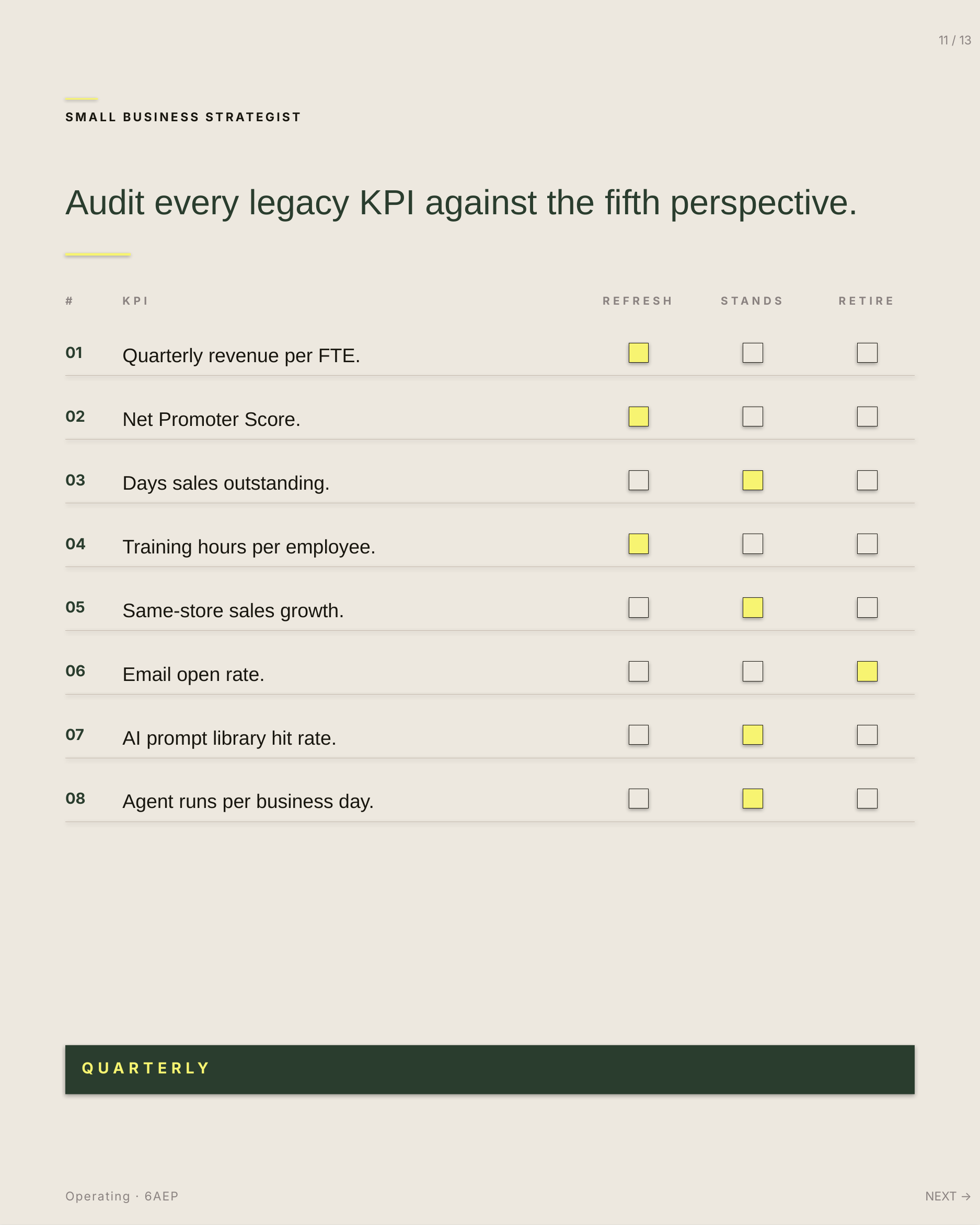

11 / 13

SMALL BUSINESS STRATEGIST
Audit every legacy KPI against the fifth perspective.

#
KPI
REFRESH
STANDS
RETIRE
01
Quarterly revenue per FTE.

02
Net Promoter Score.

03
Days sales outstanding.

04
Training hours per employee.

05
Same-store sales growth.

06
Email open rate.

07
AI prompt library hit rate.

08
Agent runs per business day.

QUARTERLY
Operating · 6AEP
NEXT →